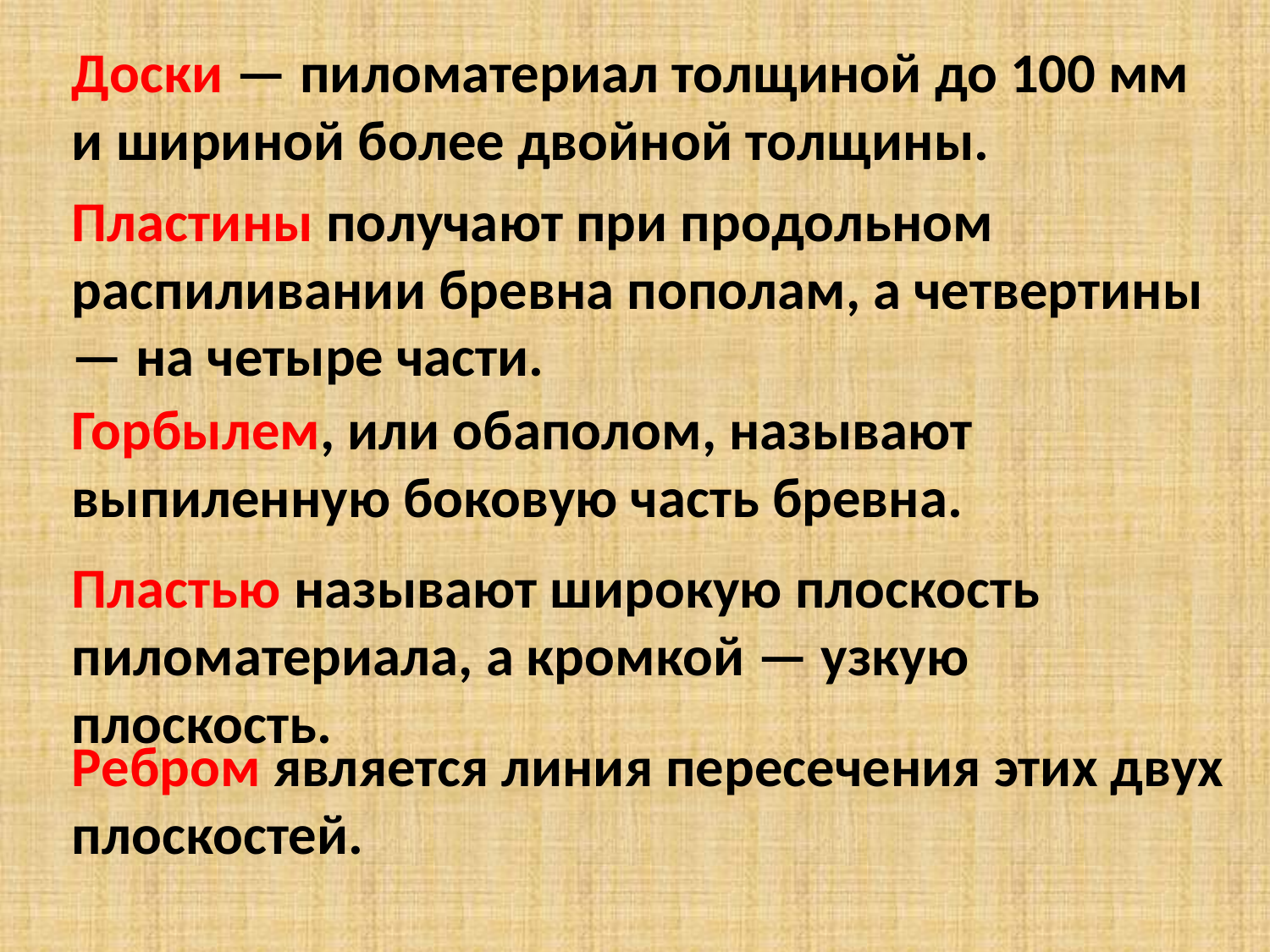

Доски — пиломатериал толщиной до 100 мм и шириной более двойной толщины.
Пластины получают при продольном распиливании бревна пополам, а четвертины — на четыре части.
Горбылем, или обаполом, называют выпиленную боковую часть бревна.
Пластью называют широкую плоскость             пиломатериала, а кромкой — узкую плоскость.

Ребром является линия пересечения этих двух плоскостей.